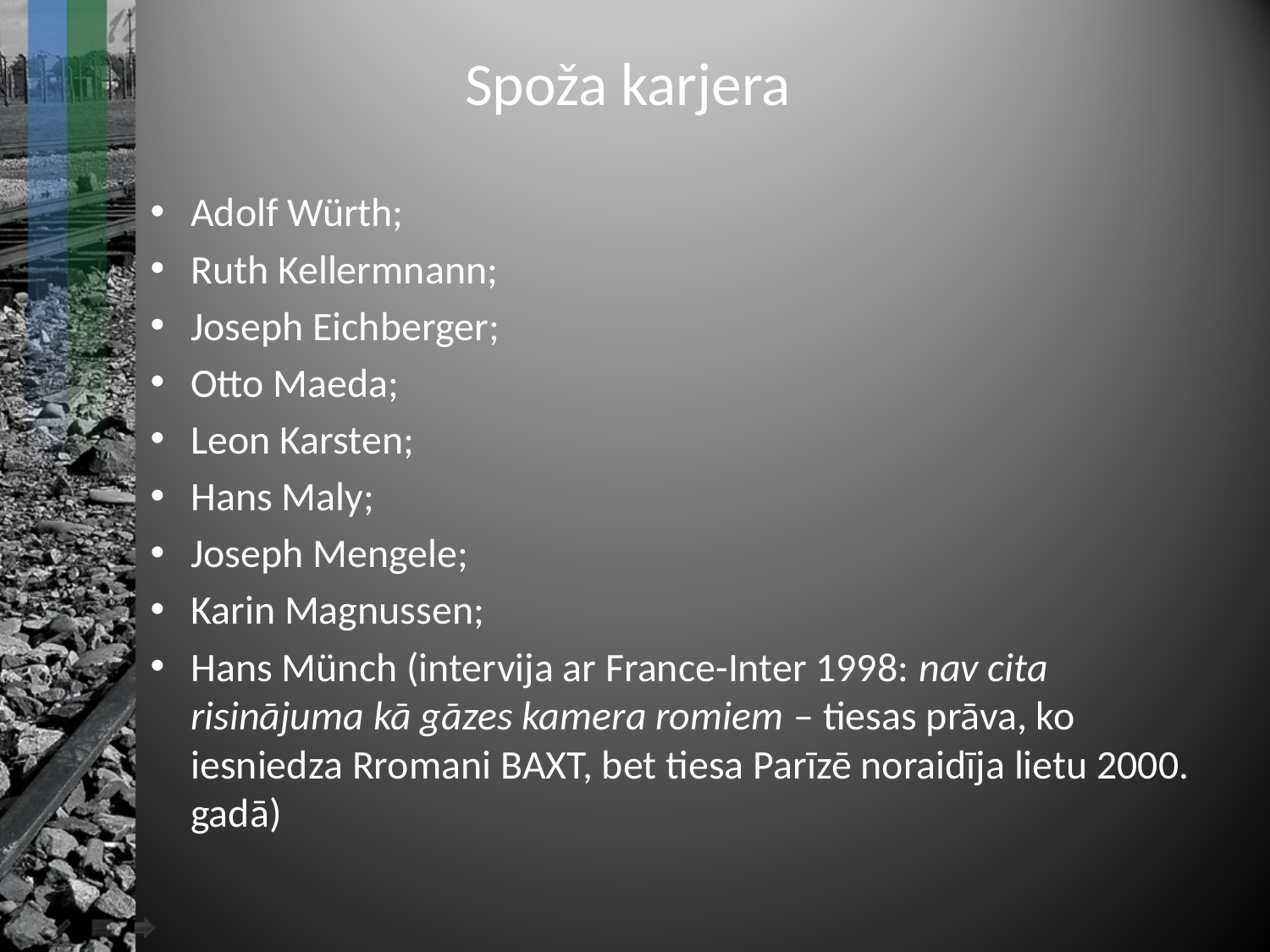

# Spoža karjera
Adolf Würth;
Ruth Kellermnann;
Joseph Eichberger;
Otto Maeda;
Leon Karsten;
Hans Maly;
Joseph Mengele;
Karin Magnussen;
Hans Münch (intervija ar France-Inter 1998: nav cita risinājuma kā gāzes kamera romiem – tiesas prāva, ko iesniedza Rromani BAXT, bet tiesa Parīzē noraidīja lietu 2000. gadā)